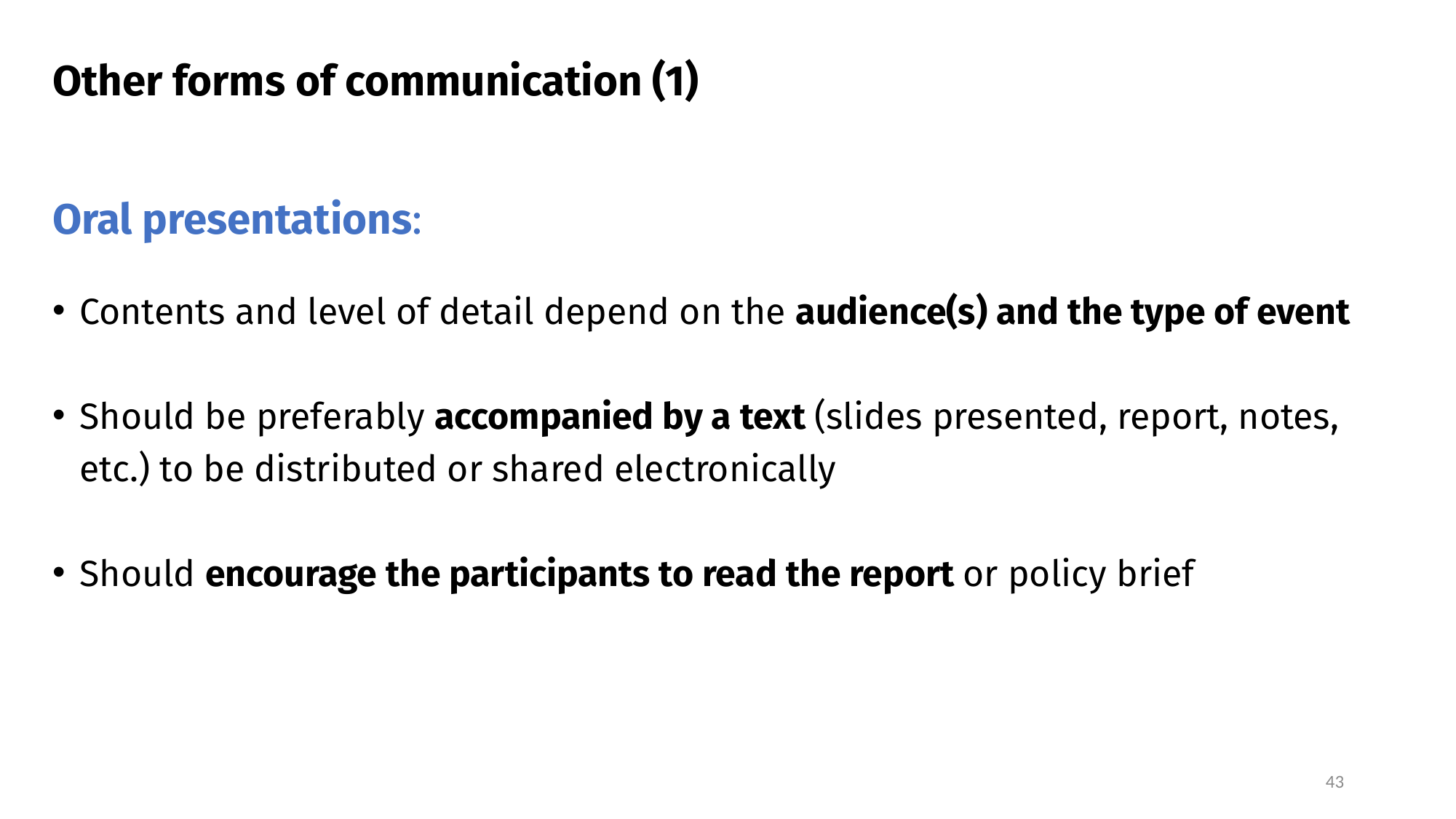

# Other forms of communication (1)
Oral presentations:
Contents and level of detail depend on the audience(s) and the type of event

Should be preferably accompanied by a text (slides presented, report, notes, etc.) to be distributed or shared electronically

Should encourage the participants to read the report or policy brief

43